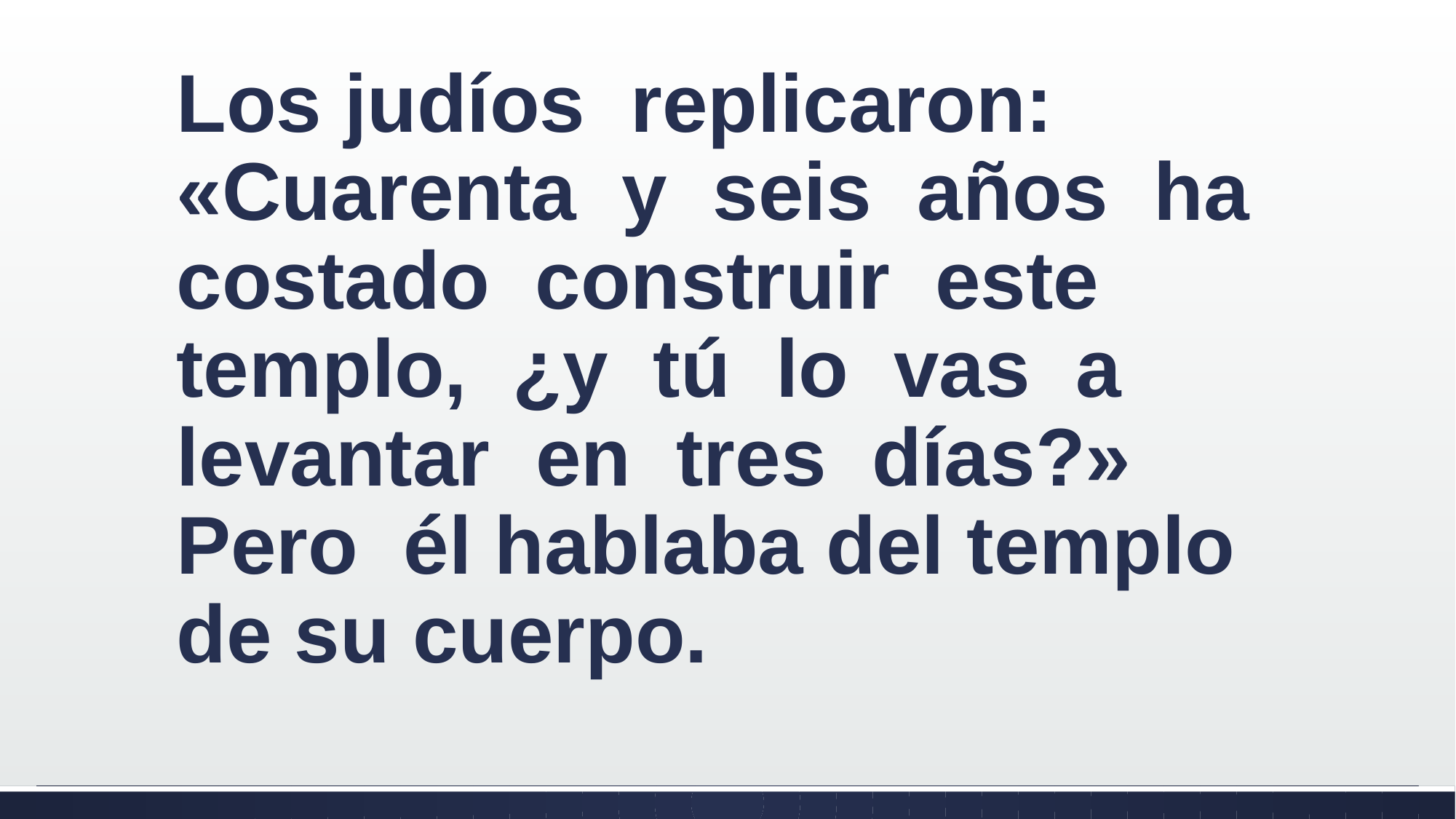

#
Los judíos  replicaron: «Cuarenta  y  seis  años  ha  costado  construir  este  templo,  ¿y  tú  lo  vas  a  levantar  en  tres  días?»  Pero  él hablaba del templo de su cuerpo.